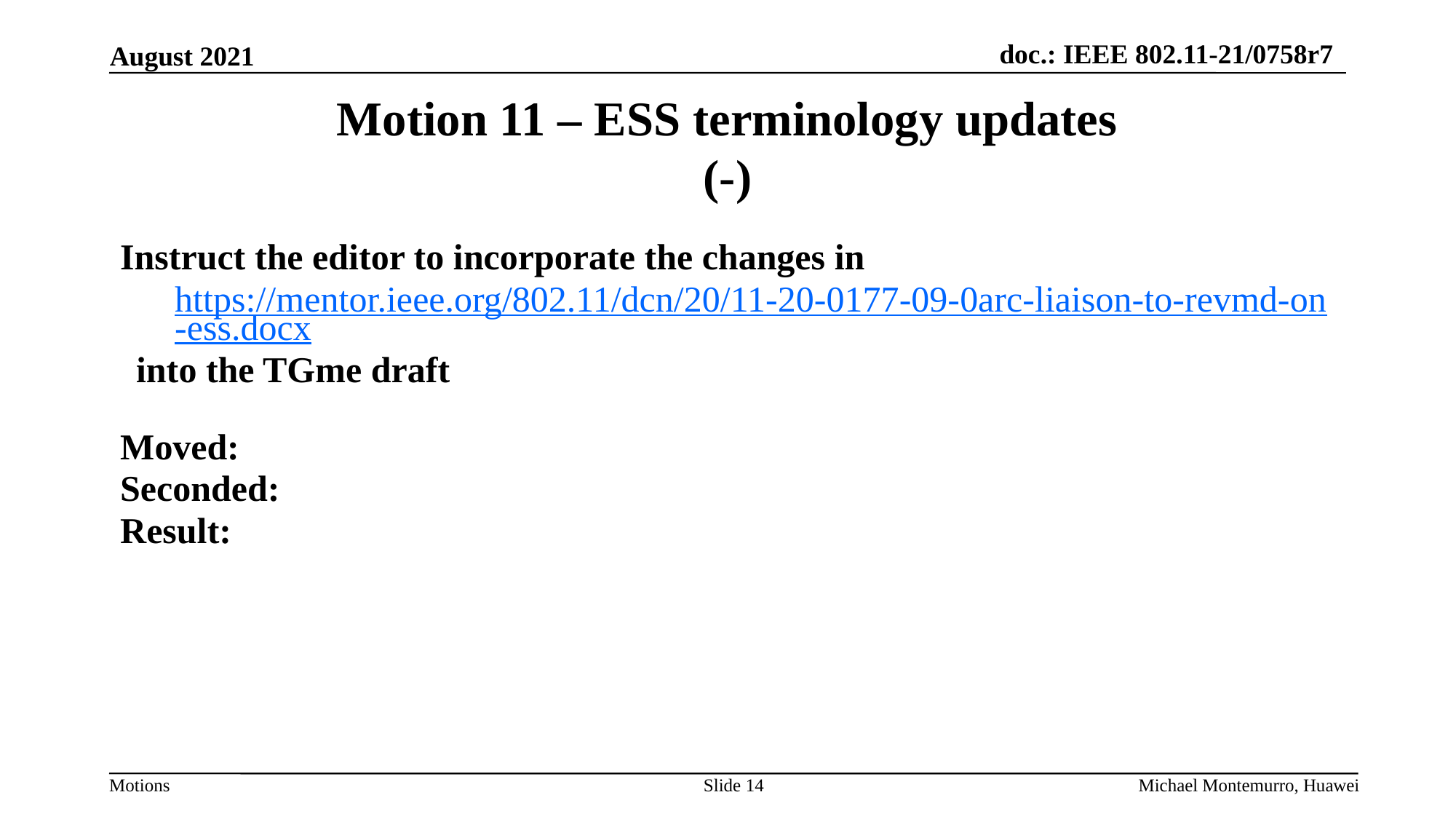

# Motion 11 – ESS terminology updates (-)
Instruct the editor to incorporate the changes in
https://mentor.ieee.org/802.11/dcn/20/11-20-0177-09-0arc-liaison-to-revmd-on-ess.docx
 into the TGme draft
Moved:
Seconded:
Result:

Slide 14
Michael Montemurro, Huawei